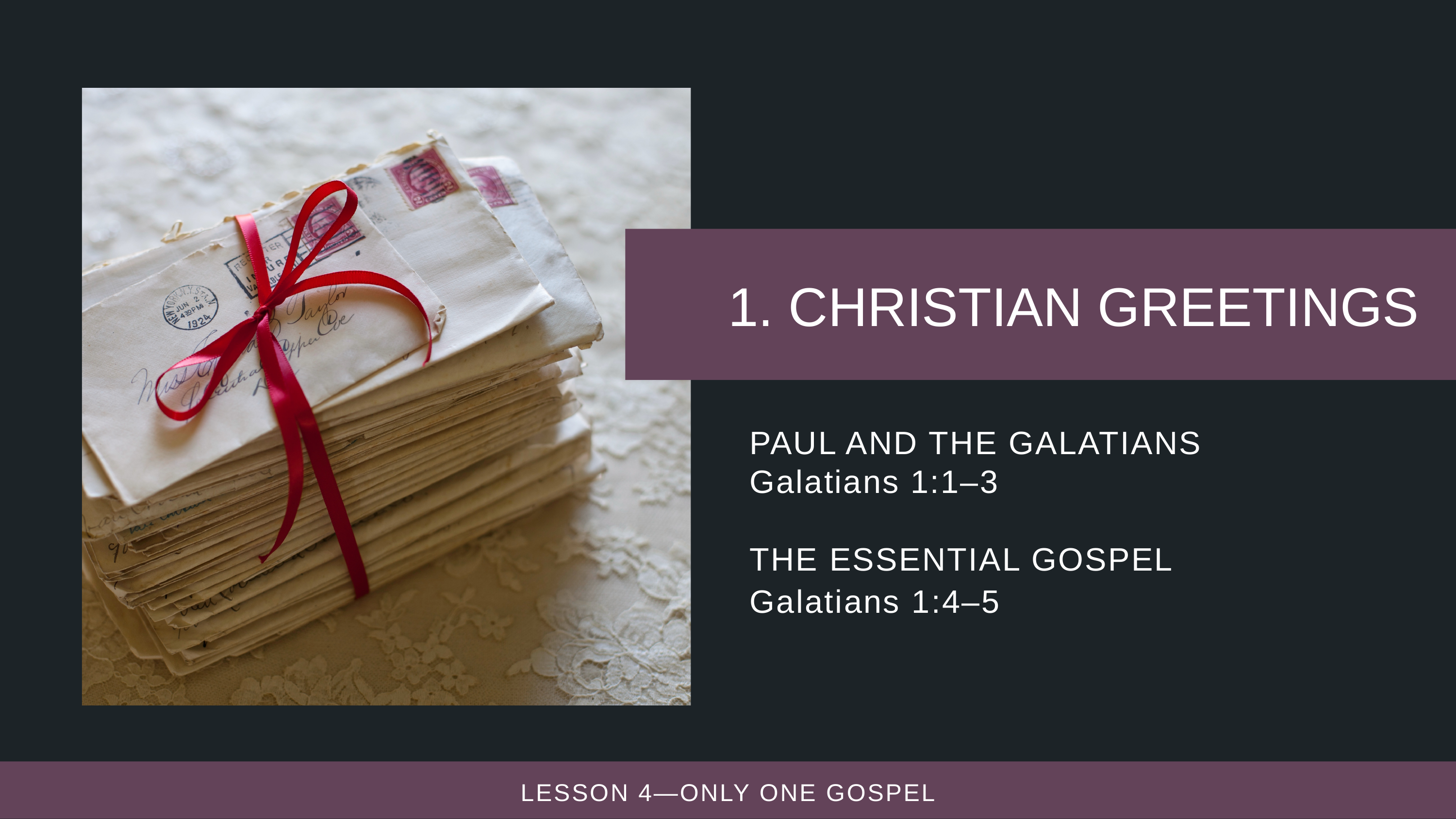

PAUL AND THE GALATIANS
Galatians 1:1–3

THE ESSENTIAL GOSPEL
Galatians 1:4–5